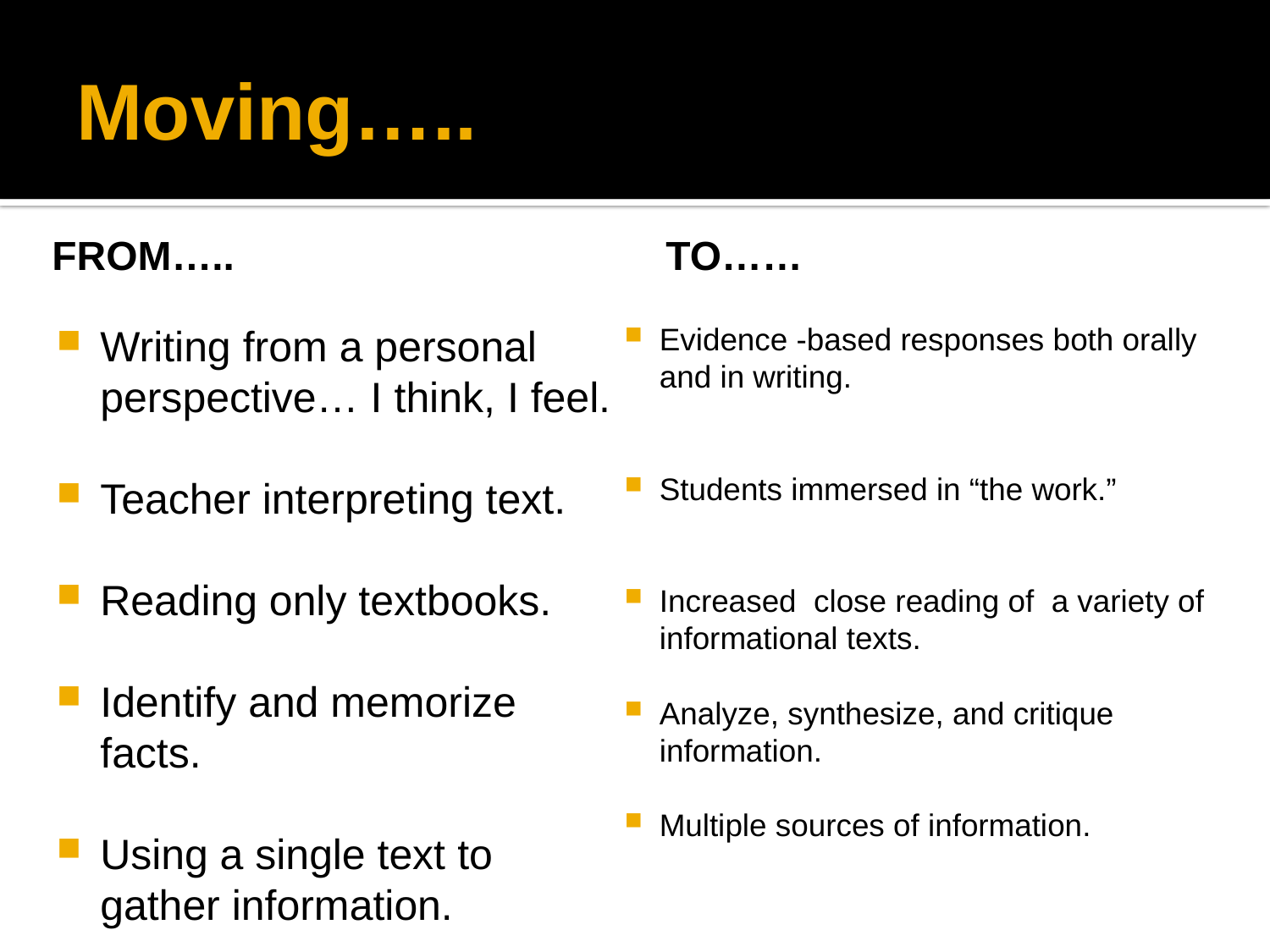

# Moving…..
From…..
To……
Writing from a personal perspective… I think, I feel.

Teacher interpreting text.

Reading only textbooks.

Identify and memorize facts.

Using a single text to gather information.

Evidence -based responses both orally and in writing.

Students immersed in “the work.”

Increased  close reading of  a variety of informational texts.

Analyze, synthesize, and critique information.

Multiple sources of information.